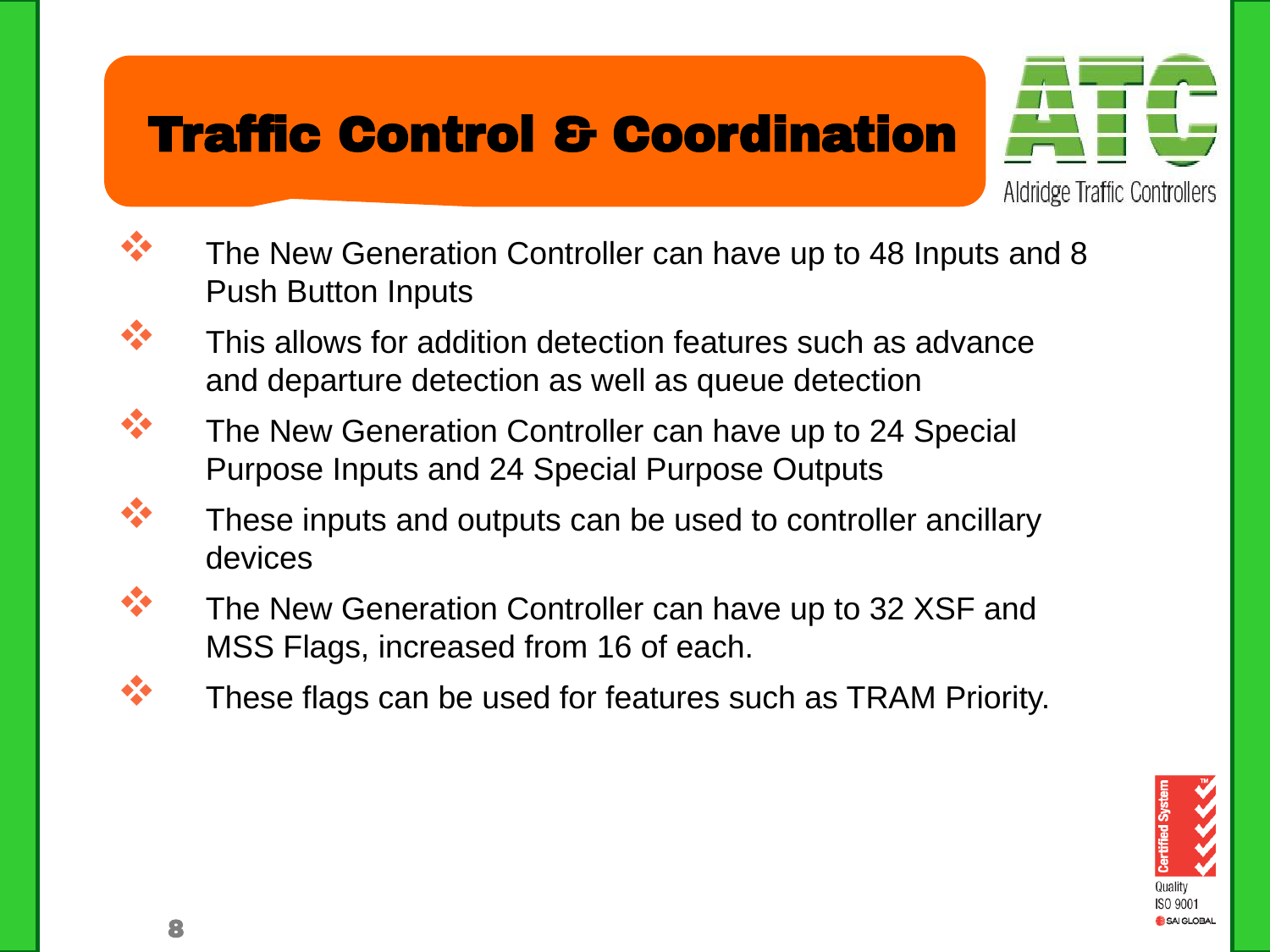

# Traffic Control & Coordination
The New Generation Controller can have up to 48 Inputs and 8 Push Button Inputs
This allows for addition detection features such as advance and departure detection as well as queue detection
The New Generation Controller can have up to 24 Special Purpose Inputs and 24 Special Purpose Outputs
These inputs and outputs can be used to controller ancillary devices
The New Generation Controller can have up to 32 XSF and MSS Flags, increased from 16 of each.
These flags can be used for features such as TRAM Priority.

8